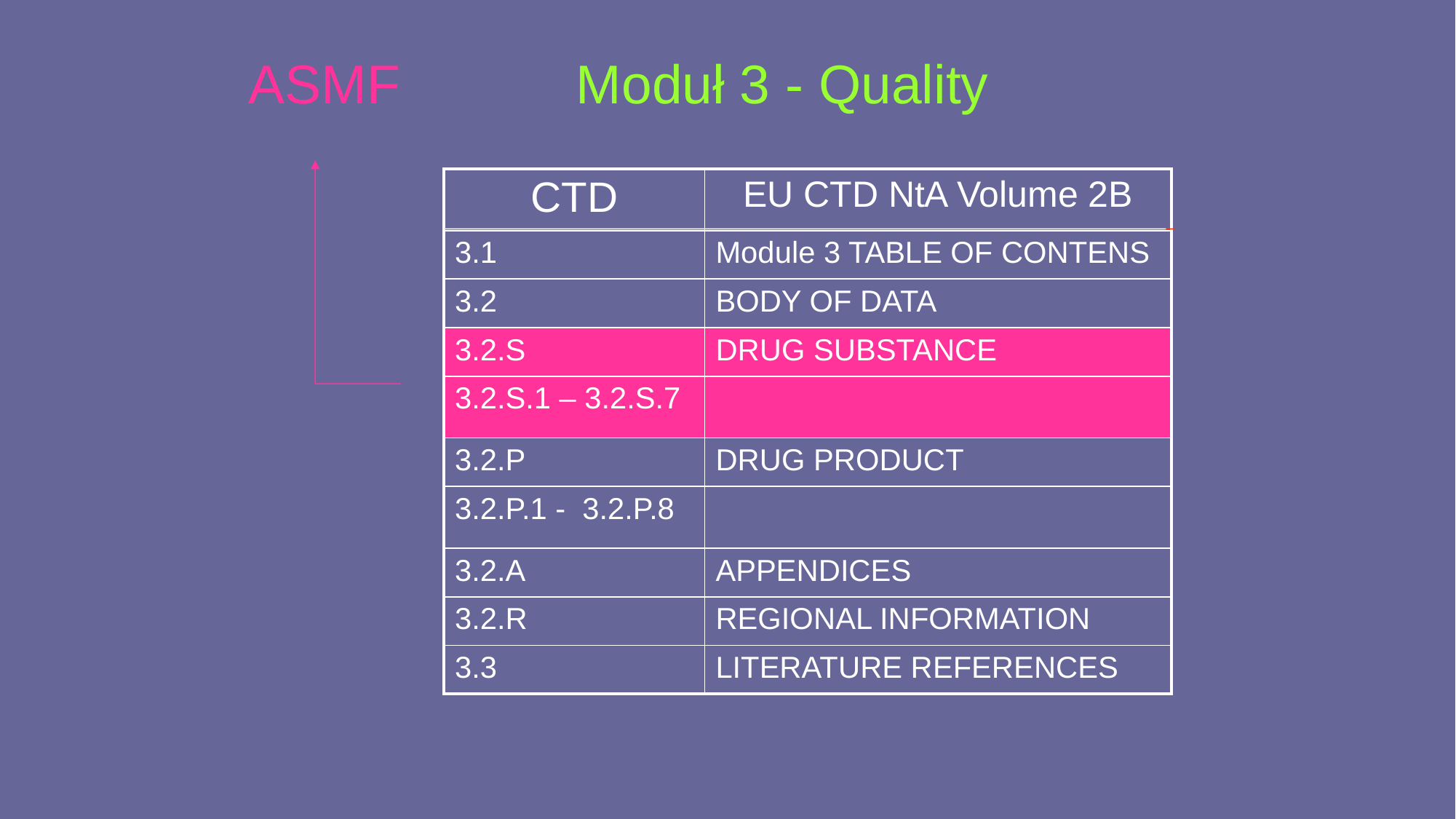

ASMF		Moduł 3 - Quality

| CTD | EU CTD NtA Volume 2B |
| --- | --- |
| 3.1 | Module 3 TABLE OF CONTENS |
| 3.2 | BODY OF DATA |
| 3.2.S | DRUG SUBSTANCE |
| 3.2.S.1 – 3.2.S.7 |  |
| 3.2.P | DRUG PRODUCT |
| 3.2.P.1 - 3.2.P.8 |  |
| 3.2.A | APPENDICES |
| 3.2.R | REGIONAL INFORMATION |
| 3.3 | LITERATURE REFERENCES |